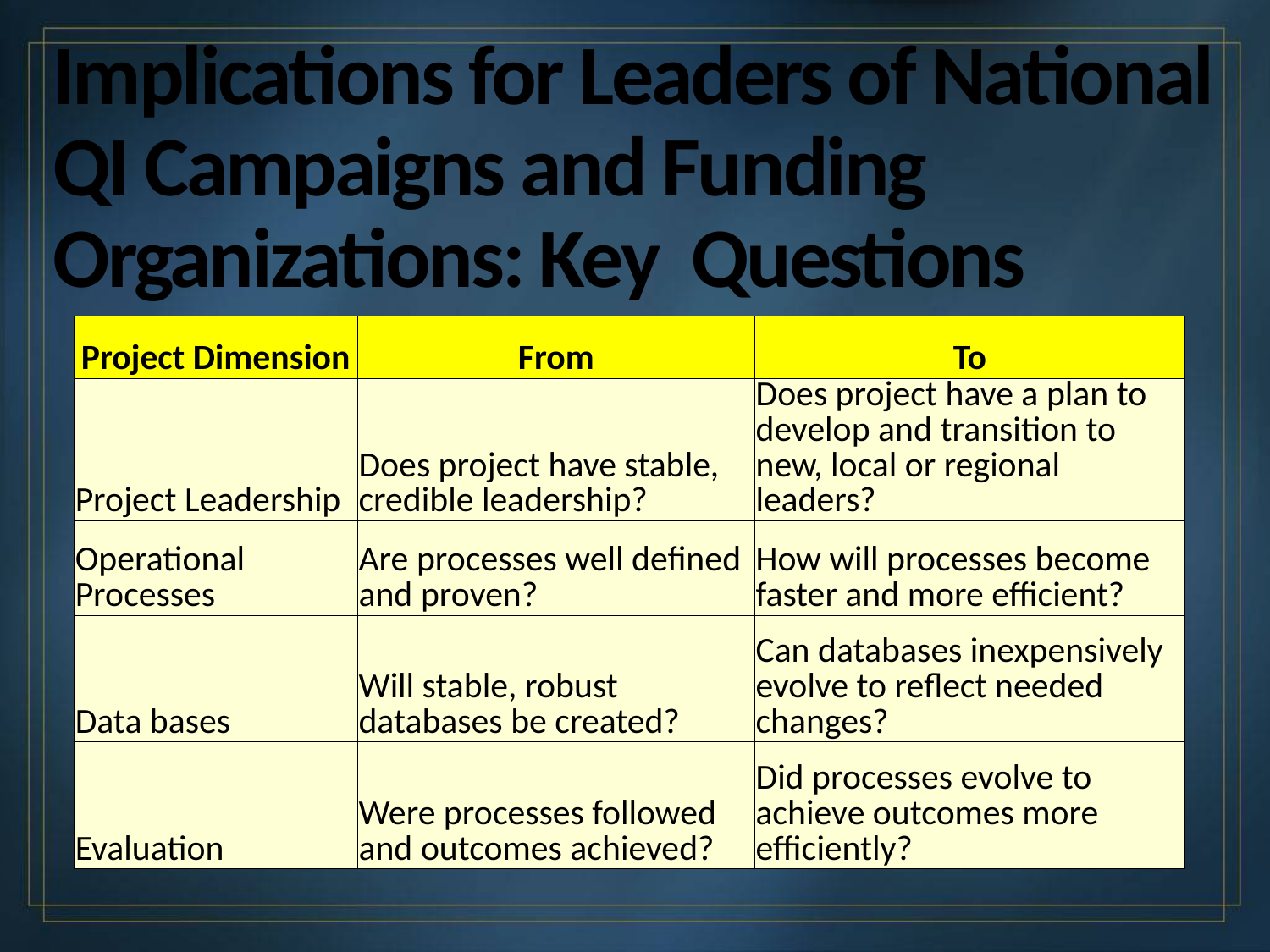

# Implications for Leaders of National QI Campaigns and Funding Organizations: Key  Questions
| Project Dimension | From | To |
| --- | --- | --- |
| Project Leadership | Does project have stable, credible leadership? | Does project have a plan to develop and transition to new, local or regional leaders? |
| Operational Processes | Are processes well defined and proven? | How will processes become faster and more efficient? |
| Data bases | Will stable, robust databases be created? | Can databases inexpensively evolve to reflect needed changes? |
| Evaluation | Were processes followed and outcomes achieved? | Did processes evolve to achieve outcomes more efficiently? |